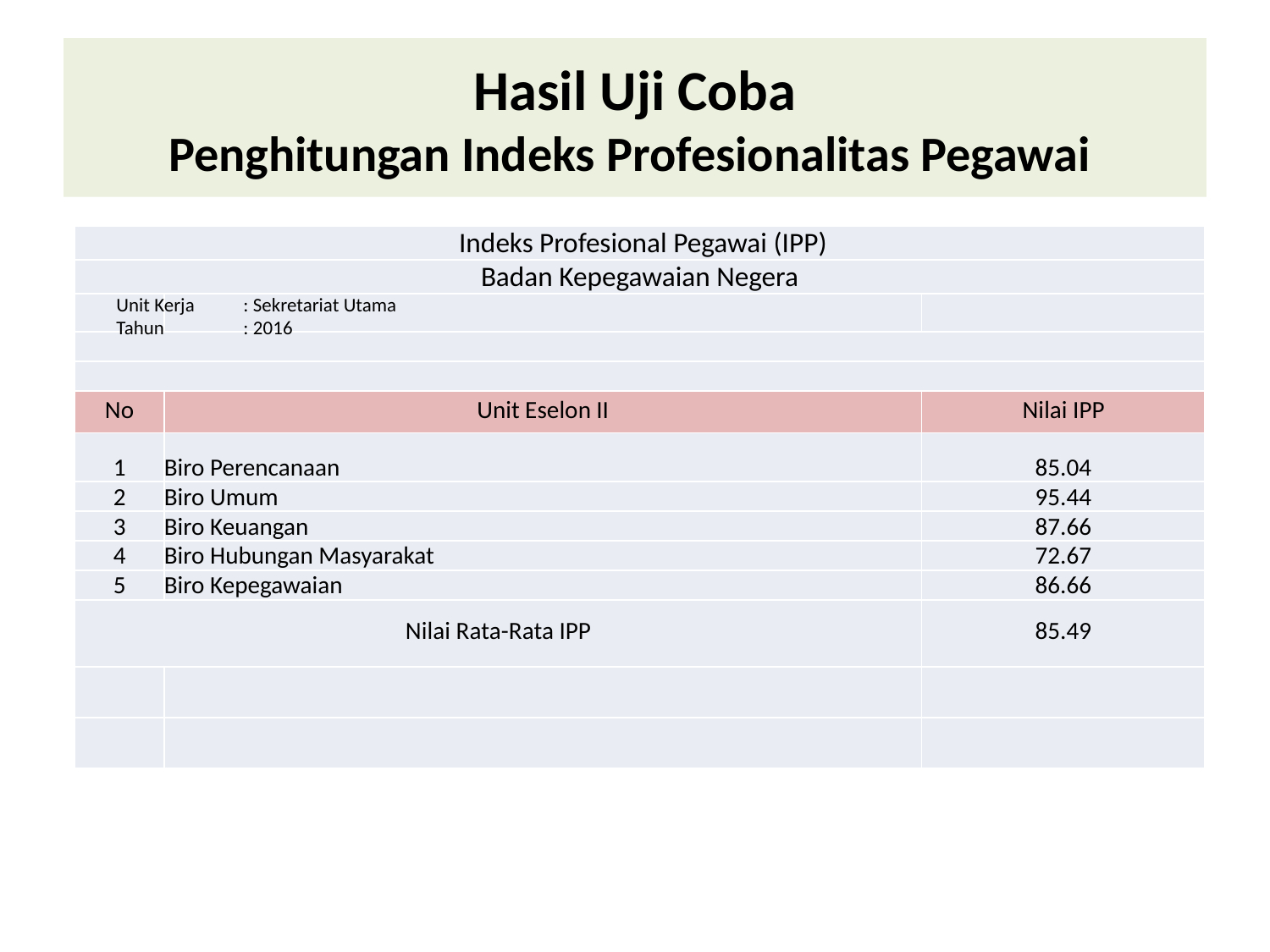

# Hasil Uji Coba Penghitungan Indeks Profesionalitas Pegawai
| Indeks Profesional Pegawai (IPP) |  |  |
| --- | --- | --- |
| Badan Kepegawaian Negera |  |  |
|  |  |  |
|  |  |  |
|  |  |  |
| No | Unit Eselon II | Nilai IPP |
| 1 | Biro Perencanaan | 85.04 |
| 2 | Biro Umum | 95.44 |
| 3 | Biro Keuangan | 87.66 |
| 4 | Biro Hubungan Masyarakat | 72.67 |
| 5 | Biro Kepegawaian | 86.66 |
| Nilai Rata-Rata IPP |  | 85.49 |
|  |  |  |
|  |  |  |
Unit Kerja 	: Sekretariat Utama
Tahun	: 2016